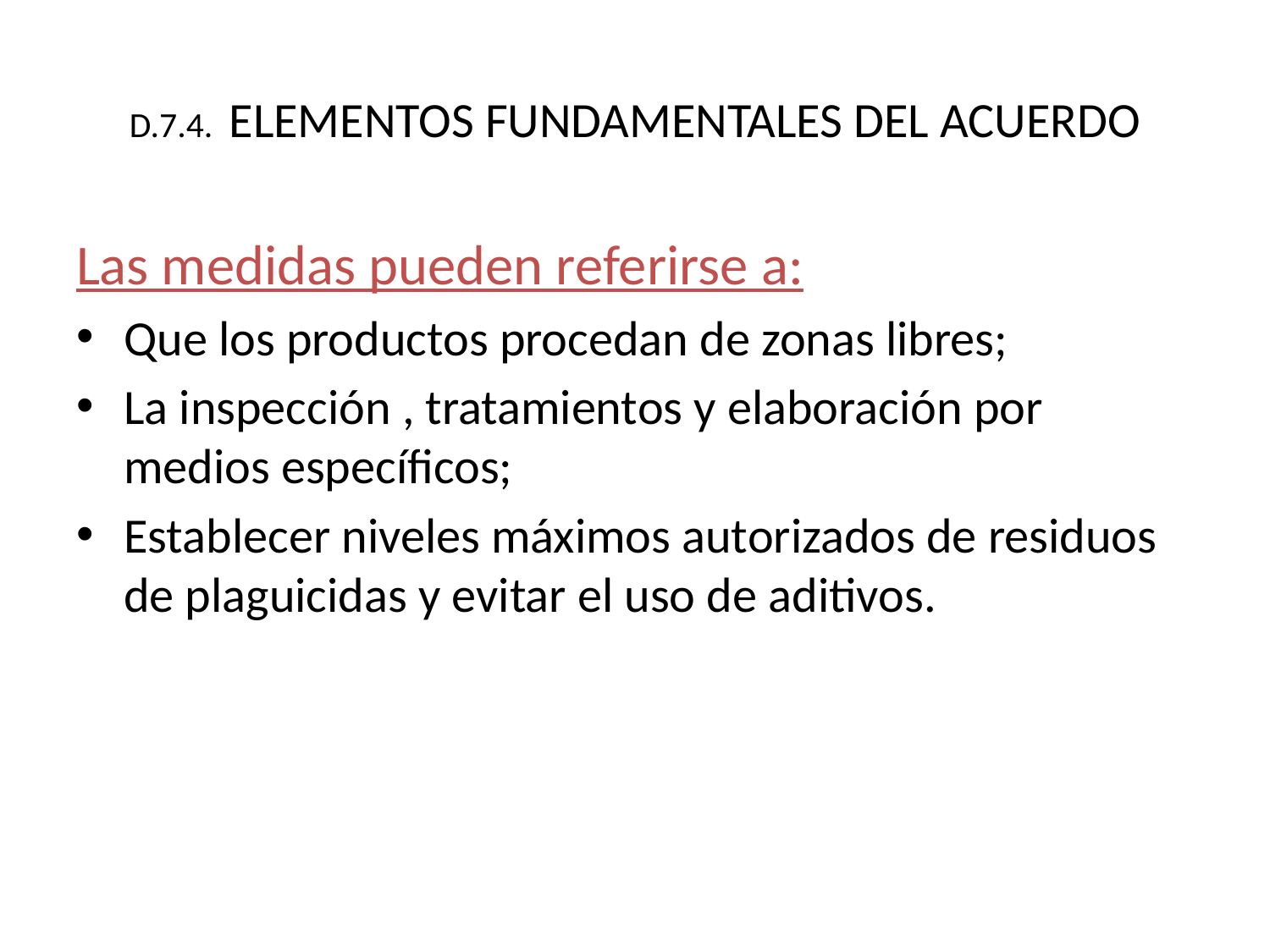

# D.7.4.  ELEMENTOS FUNDAMENTALES DEL ACUERDO
Las medidas pueden referirse a:
Que los productos procedan de zonas libres;
La inspección , tratamientos y elaboración por medios específicos;
Establecer niveles máximos autorizados de residuos de plaguicidas y evitar el uso de aditivos.